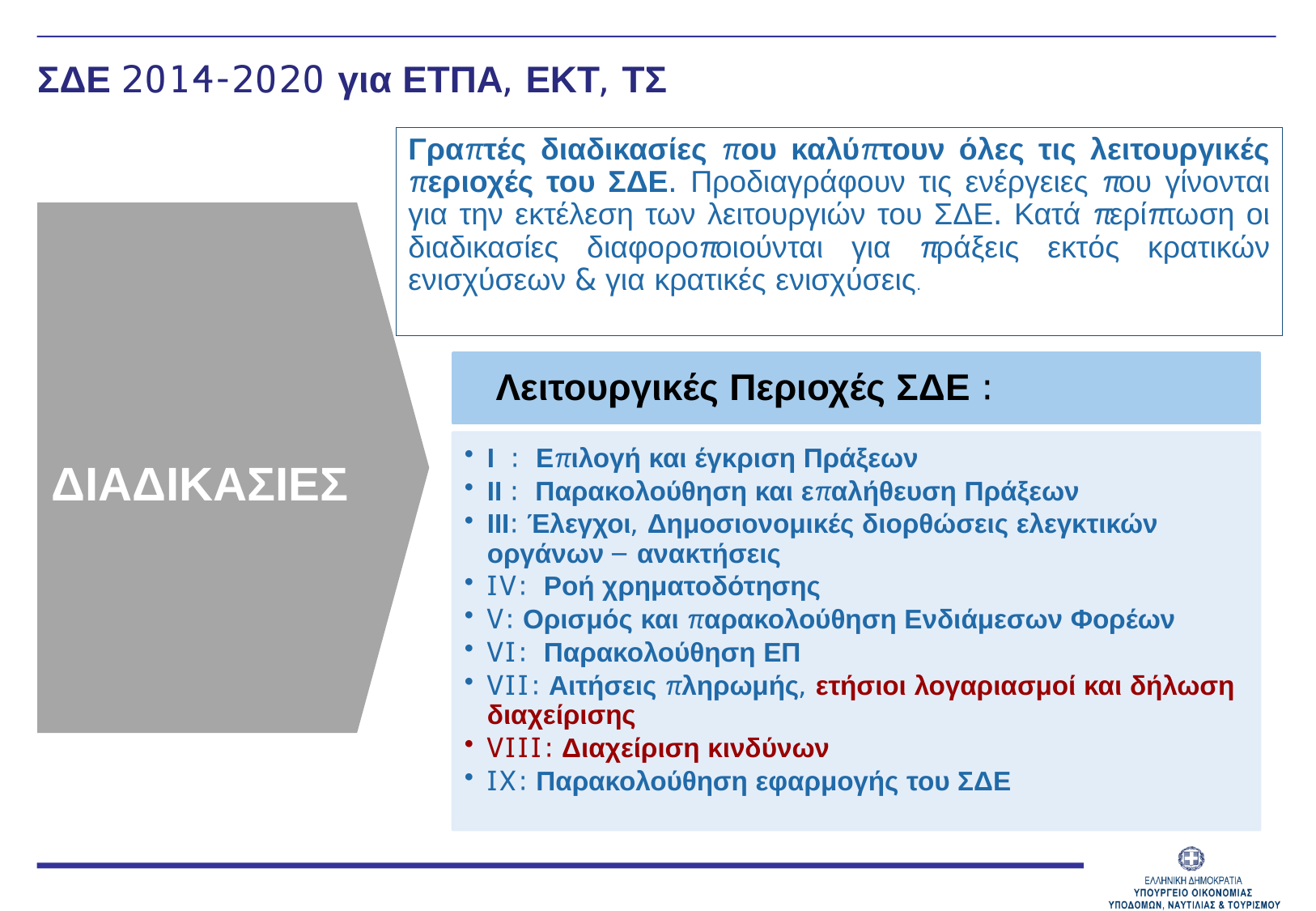

ΣΔΕ 2014-2020 για ΕΤΠΑ, ΕΚΤ, ΤΣ

Γραπτές διαδικασίες που καλύπτουν όλες τις λειτουργικές περιοχές του ΣΔΕ. Προδιαγράφουν τις ενέργειες που γίνονται για την εκτέλεση των λειτουργιών του ΣΔΕ. Κατά περίπτωση οι διαδικασίες διαφοροποιούνται για πράξεις εκτός κρατικών ενισχύσεων & για κρατικές ενισχύσεις.

ΔΙΑΔΙΚΑΣΙΕΣ
  Λειτουργικές Περιοχές ΣΔΕ :
Ι  :  Επιλογή και έγκριση Πράξεων
ΙΙ :  Παρακολούθηση και επαλήθευση Πράξεων
ΙΙΙ: Έλεγχοι, Δημοσιονομικές διορθώσεις ελεγκτικών οργάνων – ανακτήσεις
IV:  Ροή χρηματοδότησης
V: Ορισμός και παρακολούθηση Ενδιάμεσων Φορέων
VI:  Παρακολούθηση ΕΠ
VII: Αιτήσεις πληρωμής, ετήσιοι λογαριασμοί και δήλωση διαχείρισης
VIII: Διαχείριση κινδύνων
IX: Παρακολούθηση εφαρμογής του ΣΔΕ